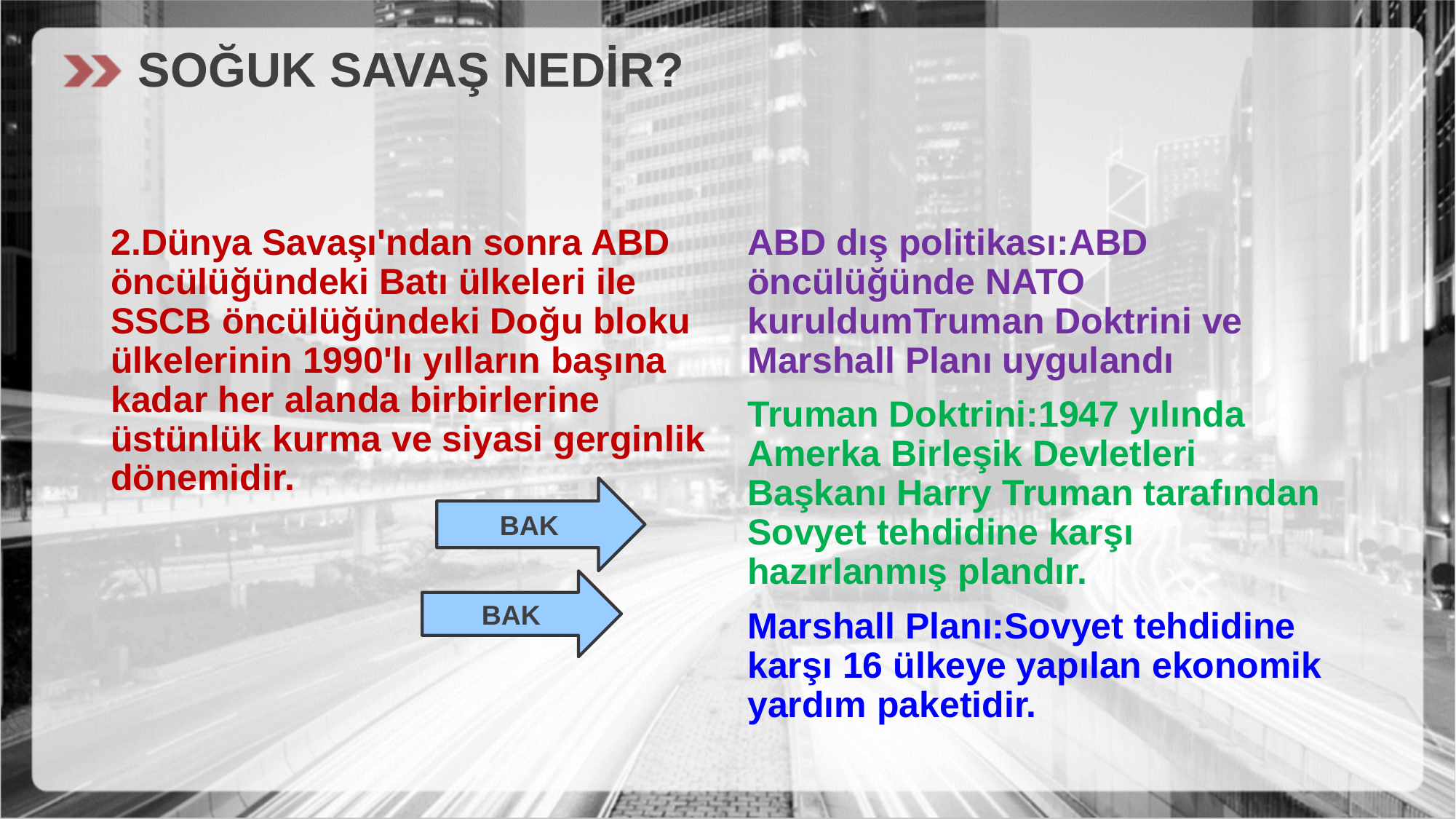

# SOĞUK SAVAŞ NEDİR?
2.Dünya Savaşı'ndan sonra ABD öncülüğündeki Batı ülkeleri ile SSCB öncülüğündeki Doğu bloku ülkelerinin 1990'lı yılların başına kadar her alanda birbirlerine üstünlük kurma ve siyasi gerginlik dönemidir.
ABD dış politikası:ABD öncülüğünde NATO kuruldumTruman Doktrini ve Marshall Planı uygulandı
Truman Doktrini:1947 yılında Amerka Birleşik Devletleri Başkanı Harry Truman tarafından Sovyet tehdidine karşı hazırlanmış plandır.
Marshall Planı:Sovyet tehdidine karşı 16 ülkeye yapılan ekonomik yardım paketidir.
BAK
BAK